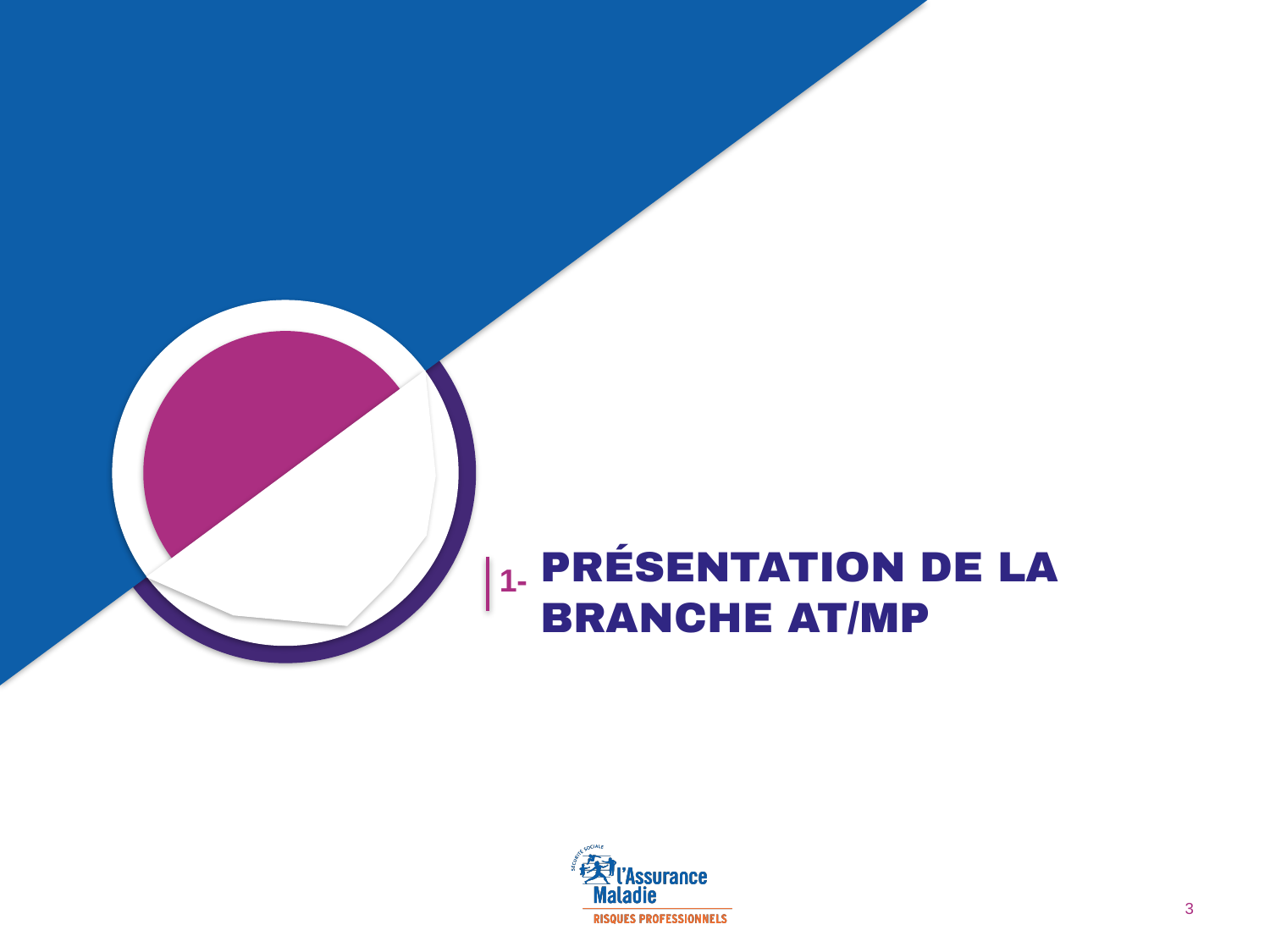

# présentation de la branche at/mp
1-
3